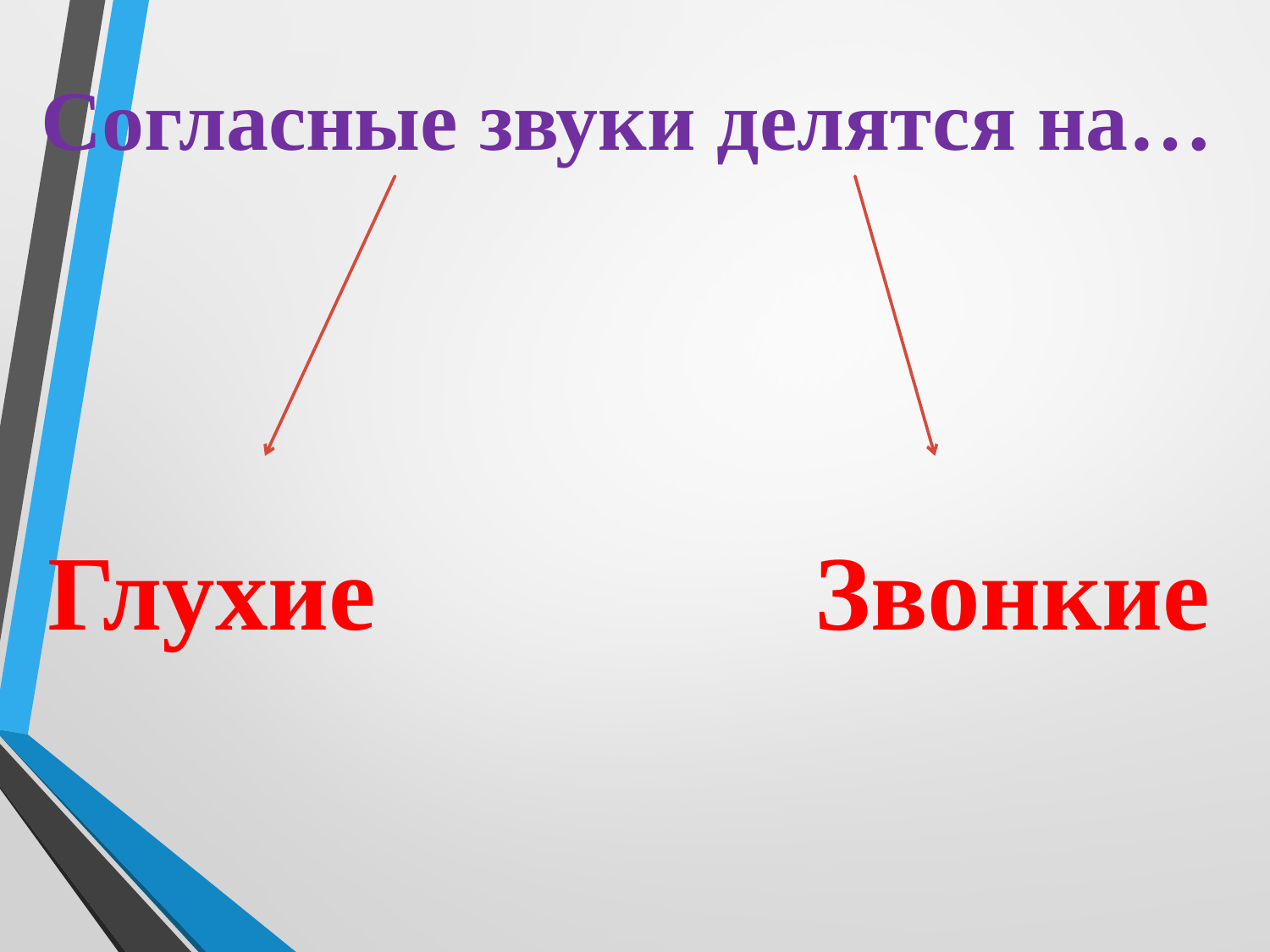

# Согласные звуки делятся на…
Глухие			     Звонкие